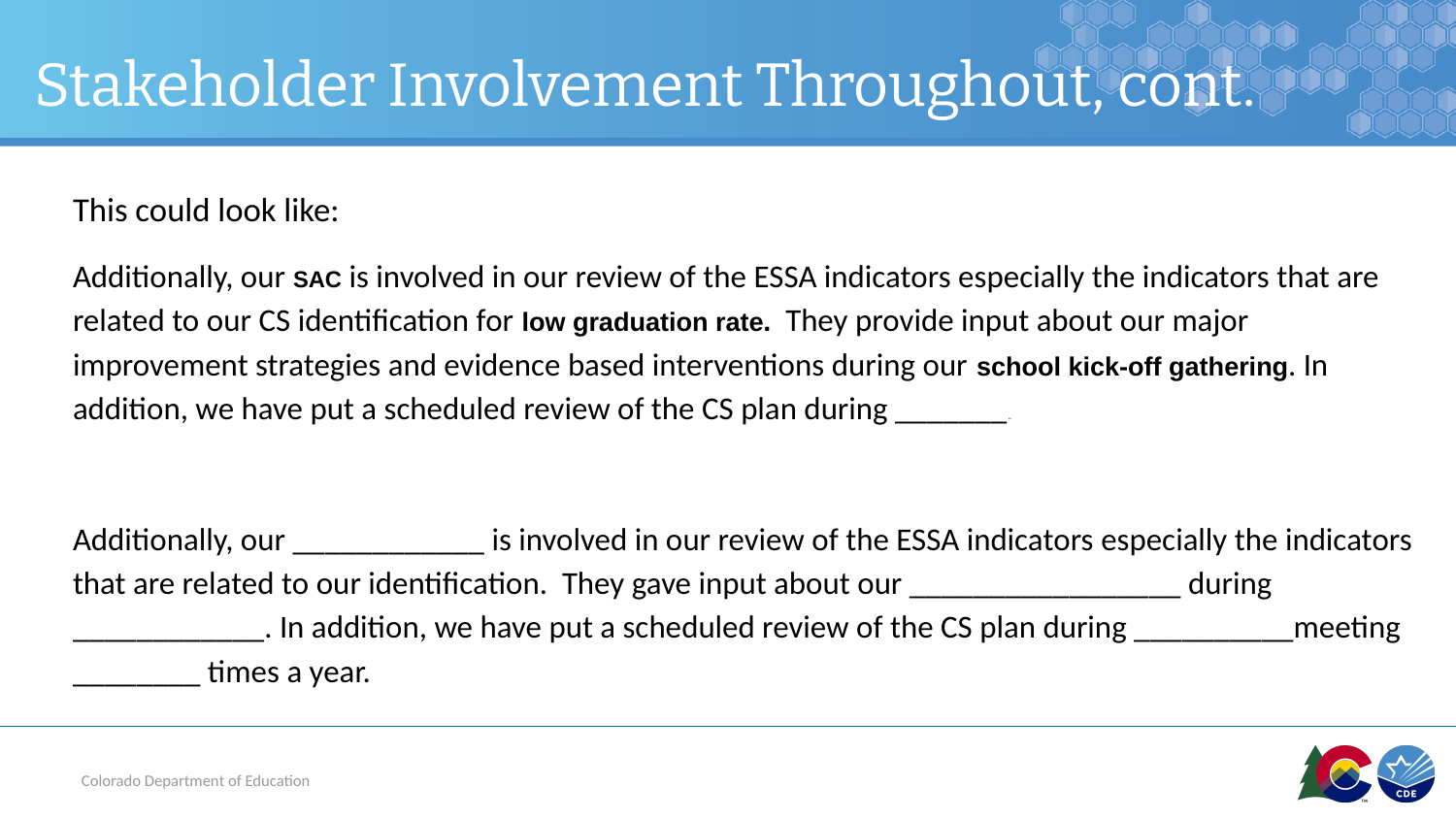

# Stakeholder Involvement Throughout, cont.
This could look like:
Additionally, our SAC is involved in our review of the ESSA indicators especially the indicators that are related to our CS identification for low graduation rate.  They provide input about our major improvement strategies and evidence based interventions during our school kick-off gathering. In addition, we have put a scheduled review of the CS plan during _______3.5.

Additionally, our ____________ is involved in our review of the ESSA indicators especially the indicators that are related to our identification.  They gave input about our _________________ during  ____________. In addition, we have put a scheduled review of the CS plan during __________meeting ________ times a year.